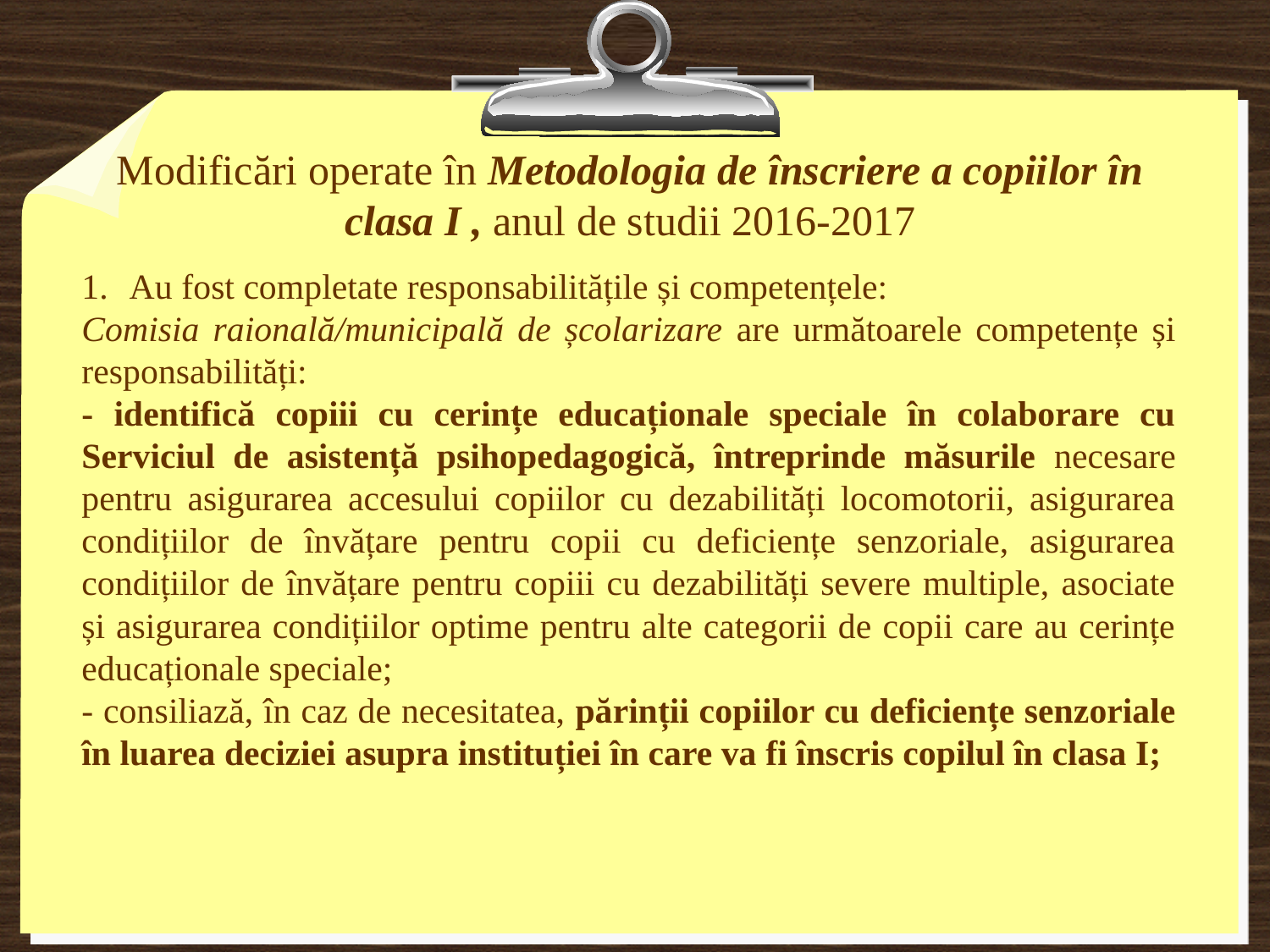

# Modificări operate în Metodologia de înscriere a copiilor în clasa I , anul de studii 2016-2017
Au fost completate responsabilitățile și competențele:
Comisia raională/municipală de școlarizare are următoarele competențe și responsabilități:
- identifică copiii cu cerințe educaționale speciale în colaborare cu Serviciul de asistență psihopedagogică, întreprinde măsurile necesare pentru asigurarea accesului copiilor cu dezabilități locomotorii, asigurarea condițiilor de învățare pentru copii cu deficiențe senzoriale, asigurarea condițiilor de învățare pentru copiii cu dezabilități severe multiple, asociate și asigurarea condițiilor optime pentru alte categorii de copii care au cerințe educaționale speciale;
- consiliază, în caz de necesitatea, părinții copiilor cu deficiențe senzoriale în luarea deciziei asupra instituției în care va fi înscris copilul în clasa I;